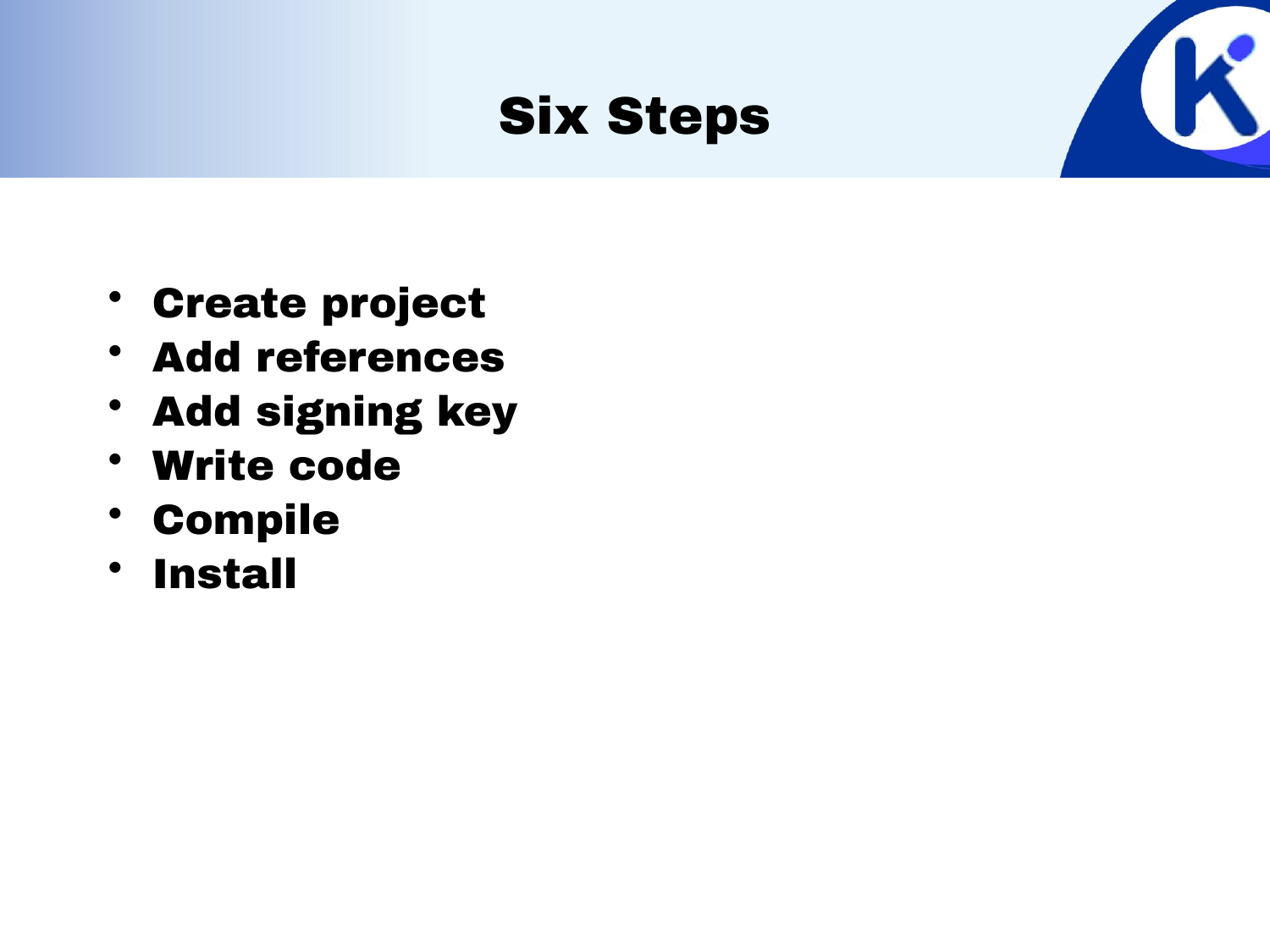

# Six Steps
Create project
Add references
Add signing key
Write code
Compile
Install